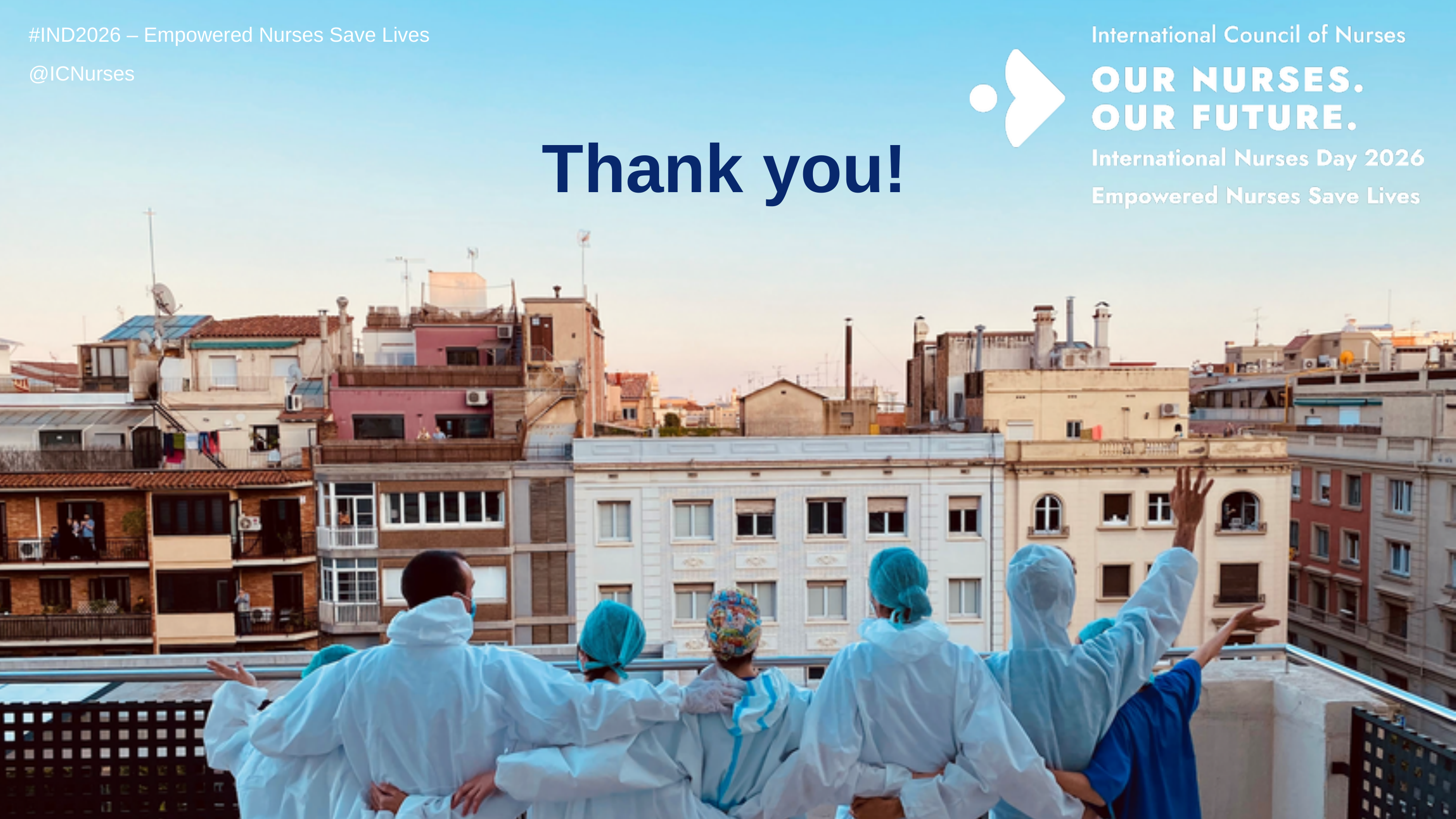

#IND2026 – Empowered Nurses Save Lives

@ICNurses
Thank you!